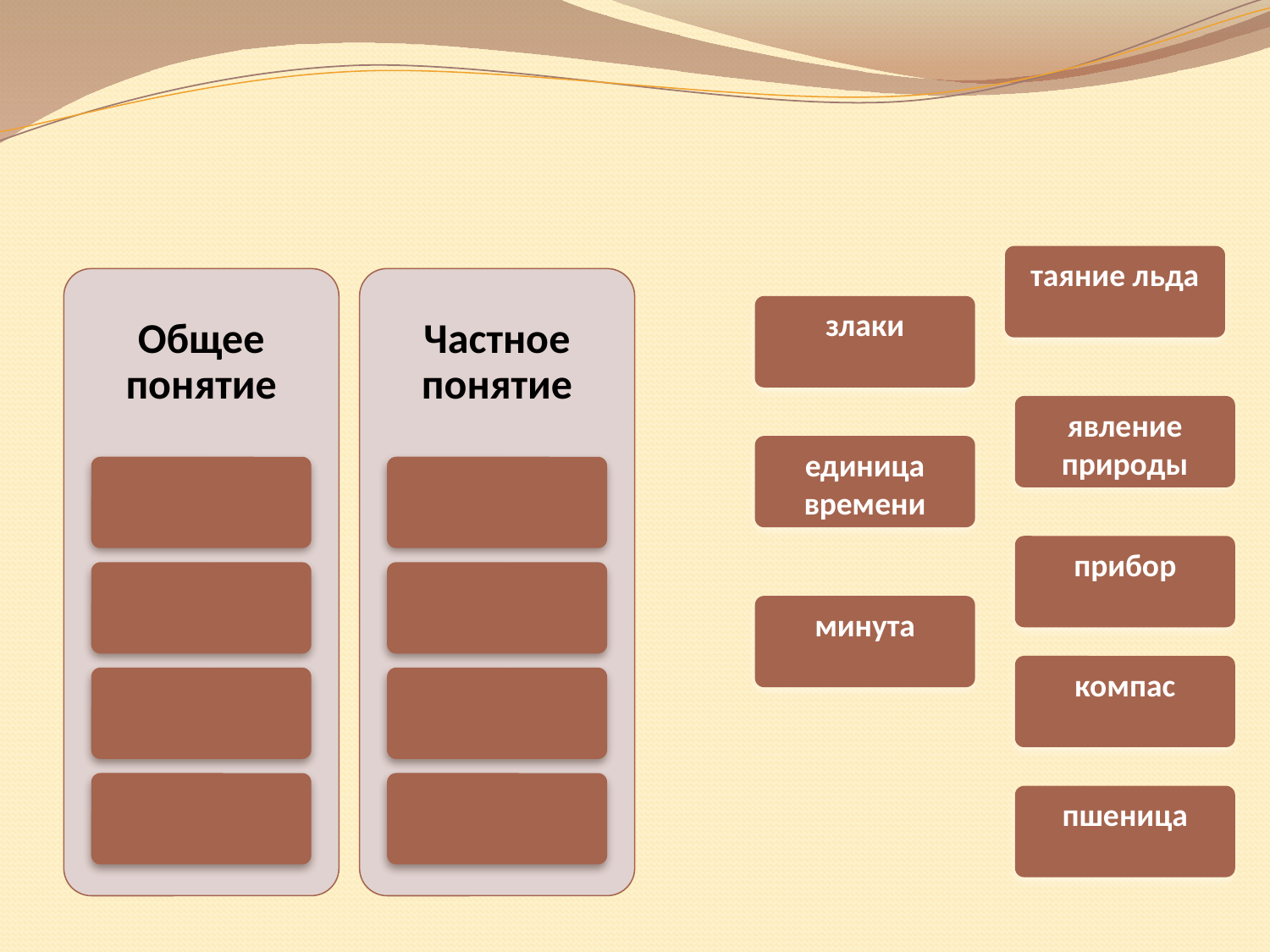

таяние льда

Общее понятие

Частное понятие

злаки

явление природы

единица времени

прибор

минута

компас

пшеница